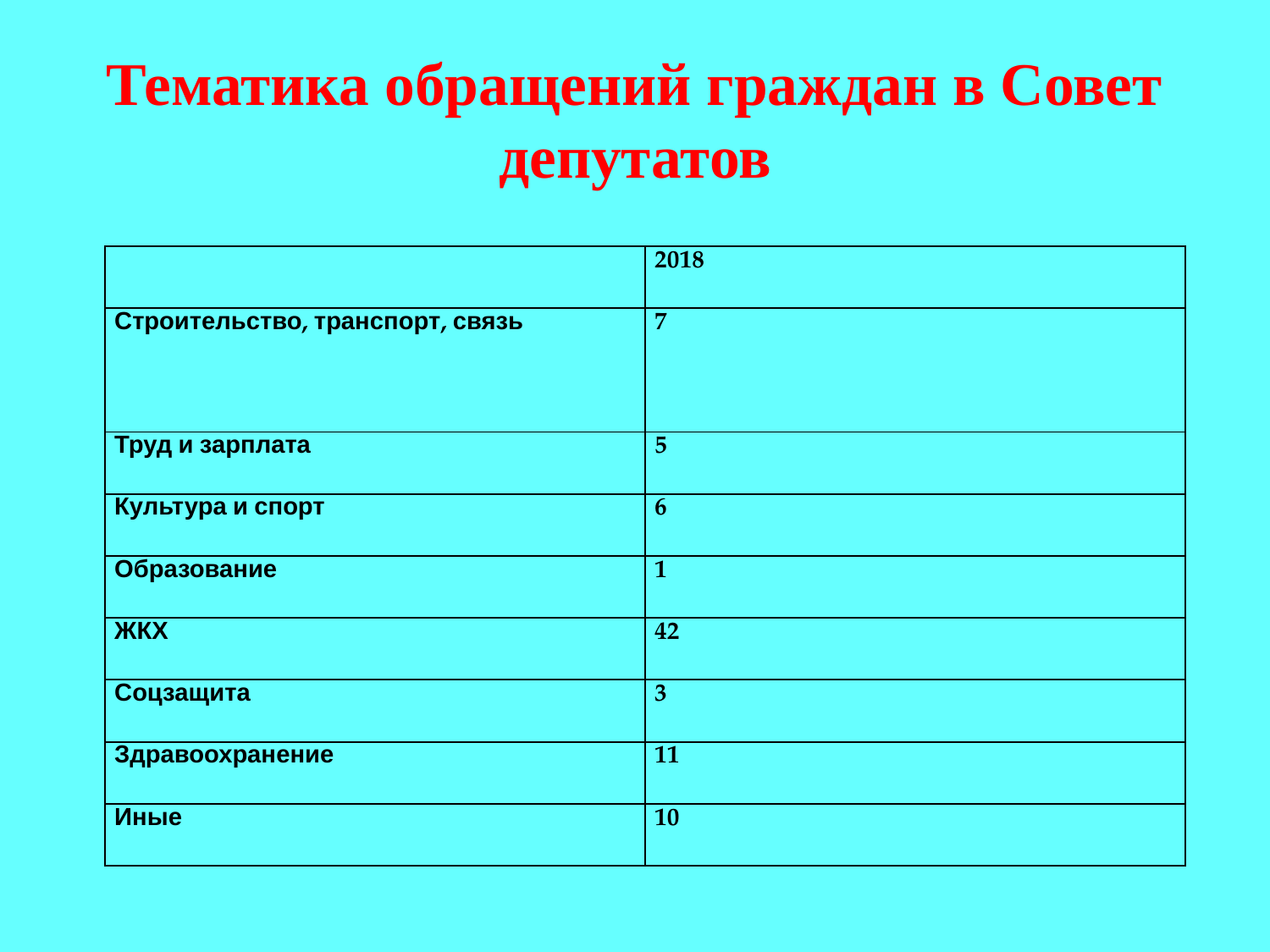

# Тематика обращений граждан в Совет депутатов
|  | 2018 |
| --- | --- |
| Строительство, транспорт, связь | 7 |
| Труд и зарплата | 5 |
| Культура и спорт | 6 |
| Образование | 1 |
| ЖКХ | 42 |
| Соцзащита | 3 |
| Здравоохранение | 11 |
| Иные | 10 |